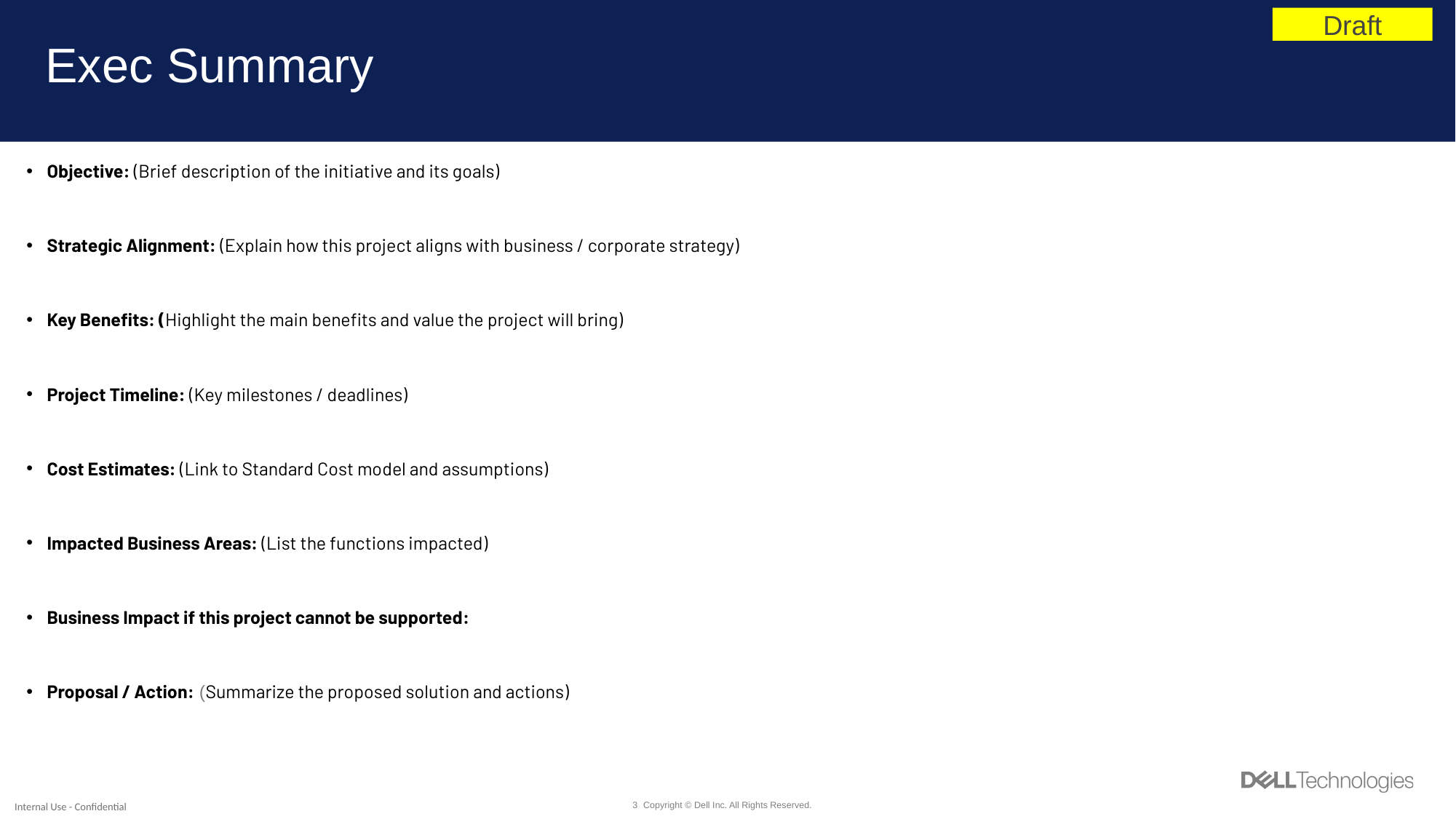

Draft
# Exec Summary
Objective: (Brief description of the initiative and its goals)

Strategic Alignment: (Explain how this project aligns with business / corporate strategy)

Key Benefits: (Highlight the main benefits and value the project will bring)

Project Timeline: (Key milestones / deadlines)

Cost Estimates: (Link to Standard Cost model and assumptions)

Impacted Business Areas: (List the functions impacted)

Business Impact if this project cannot be supported:

Proposal / Action: (Summarize the proposed solution and actions)